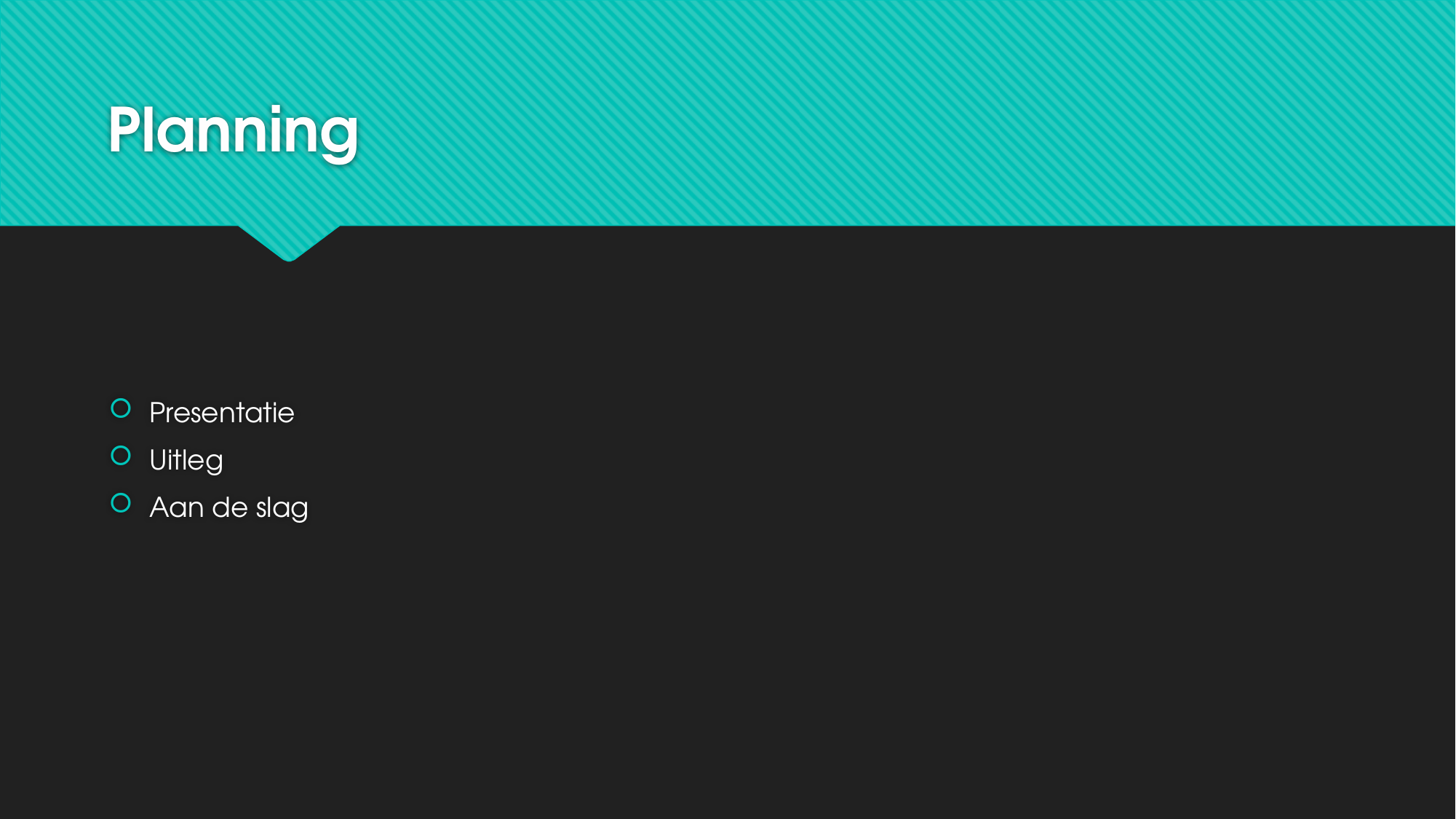

# Planning
Presentatie
Uitleg
Aan de slag